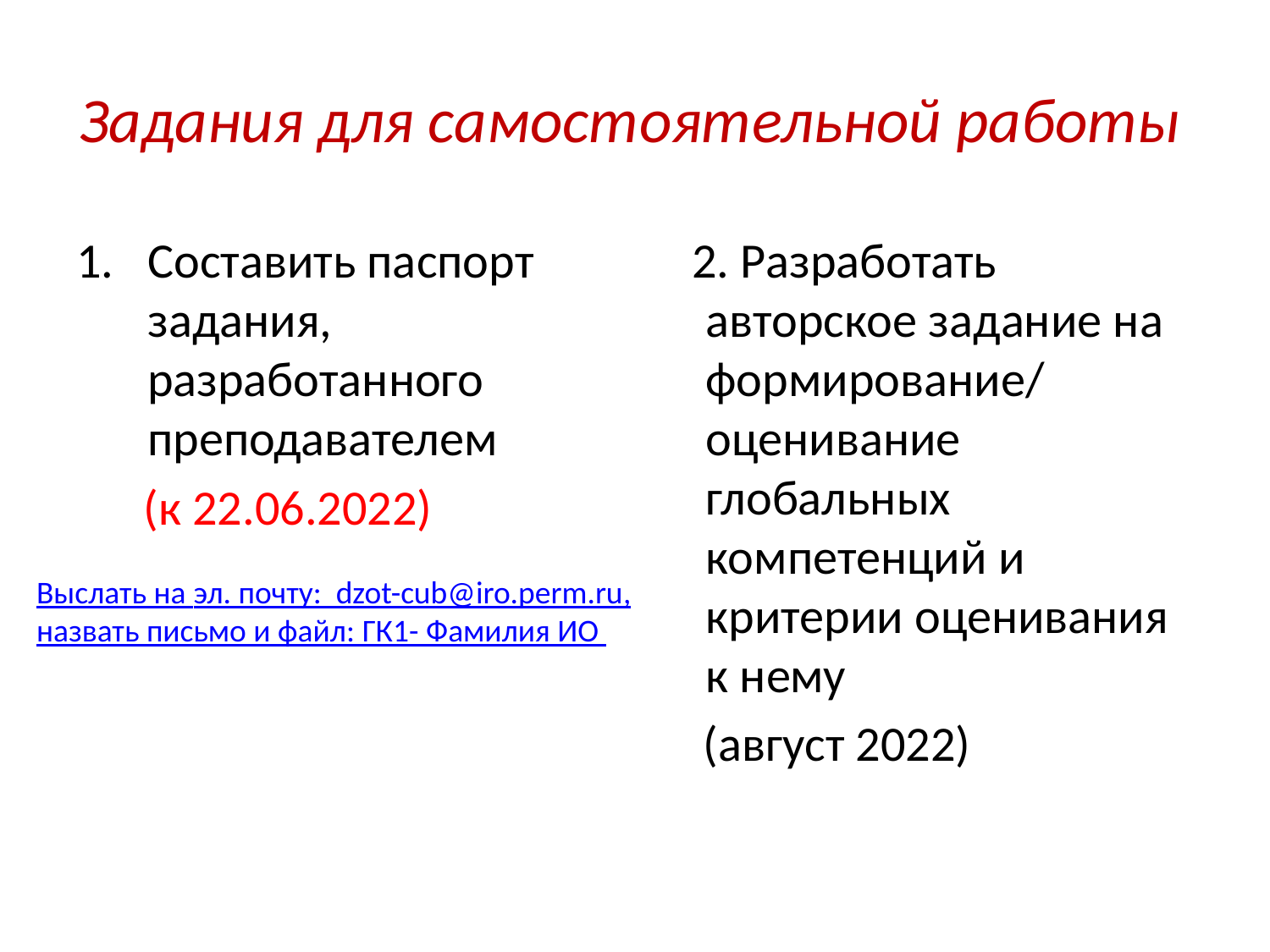

# Задания для самостоятельной работы
   2. Разработать авторское задание на формирование/ оценивание глобальных компетенций и критерии оценивания к нему
    (август 2022)
Составить паспорт задания, разработанного преподавателем
      (к 22.06.2022)
Выслать на эл. почту:  dzot-cub@iro.perm.ru,
назвать письмо и файл: ГК1- Фамилия ИО